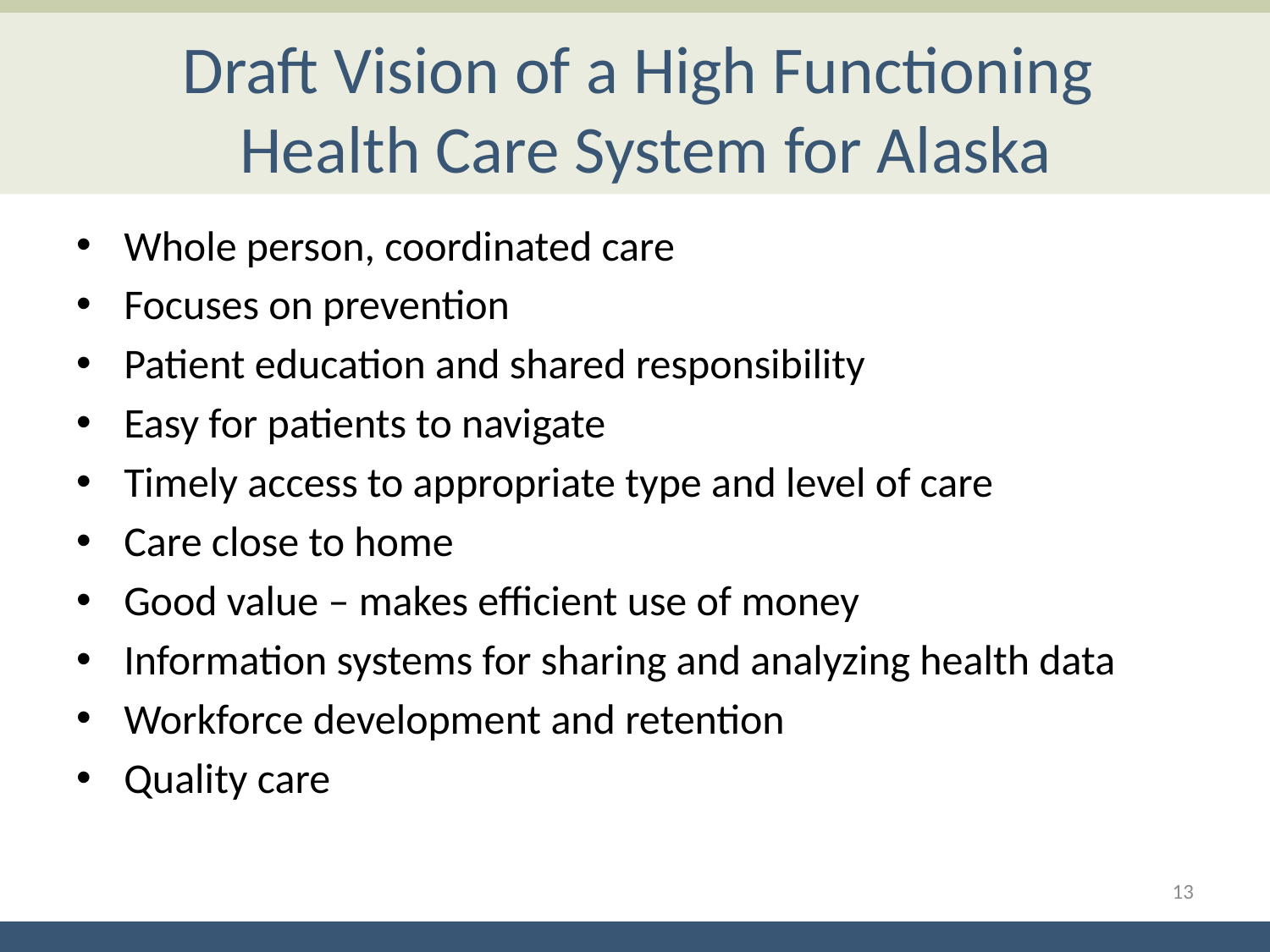

# Draft Vision of a High Functioning Health Care System for Alaska
Whole person, coordinated care
Focuses on prevention
Patient education and shared responsibility
Easy for patients to navigate
Timely access to appropriate type and level of care
Care close to home
Good value – makes efficient use of money
Information systems for sharing and analyzing health data
Workforce development and retention
Quality care

13